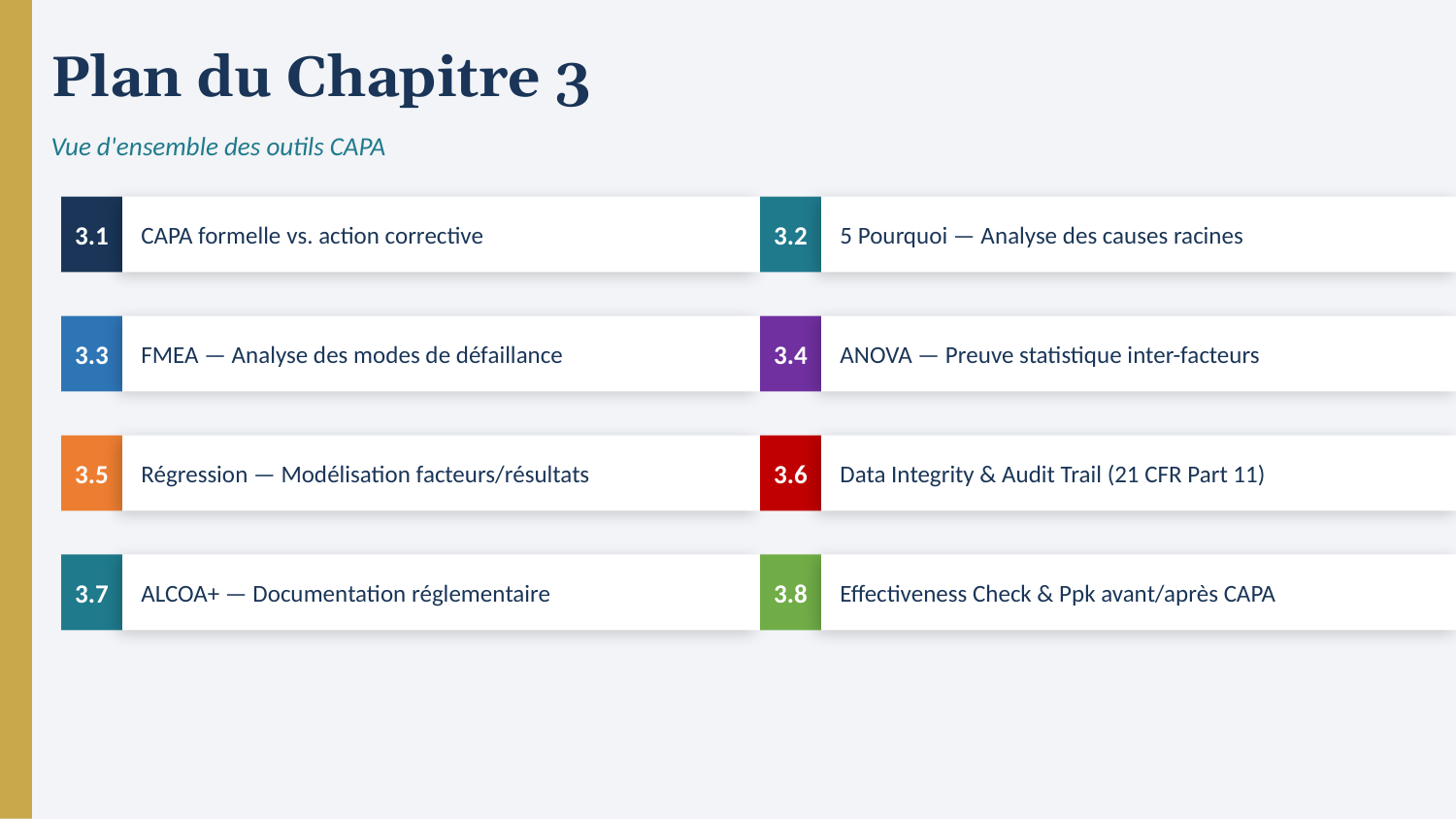

Plan du Chapitre 3
Vue d'ensemble des outils CAPA

3.1

CAPA formelle vs. action corrective

3.2

5 Pourquoi — Analyse des causes racines

3.3

FMEA — Analyse des modes de défaillance

3.4

ANOVA — Preuve statistique inter-facteurs

3.5

Régression — Modélisation facteurs/résultats

3.6

Data Integrity & Audit Trail (21 CFR Part 11)

3.7

ALCOA+ — Documentation réglementaire

3.8

Effectiveness Check & Ppk avant/après CAPA